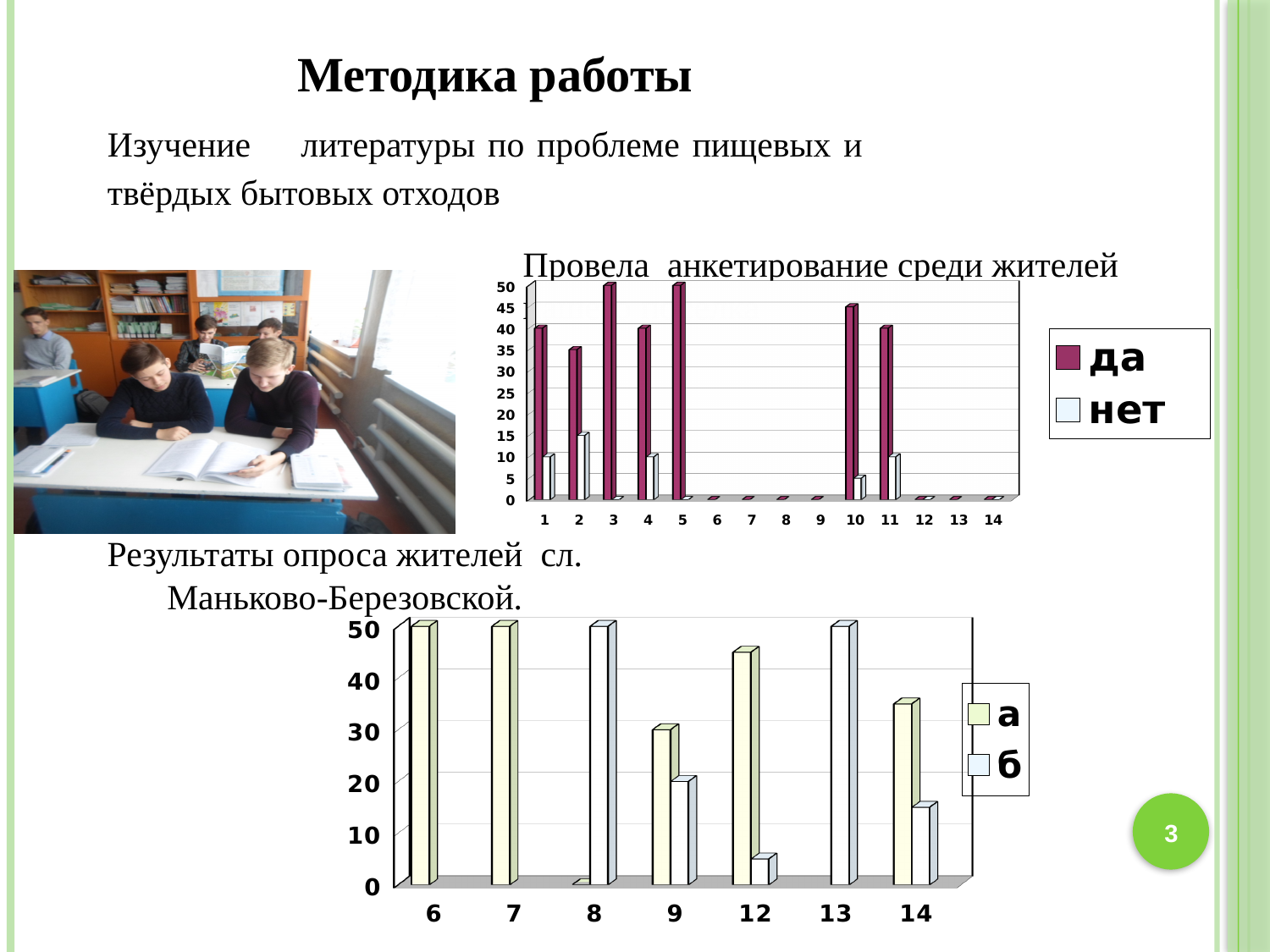

Методика работы
Изучение    литературы по проблеме пищевых и твёрдых бытовых отходов

Провела  анкетирование среди жителей нашего поселка

[unsupported chart]

Результаты опроса жителей  сл. Маньково-Березовской.

[unsupported chart]

3